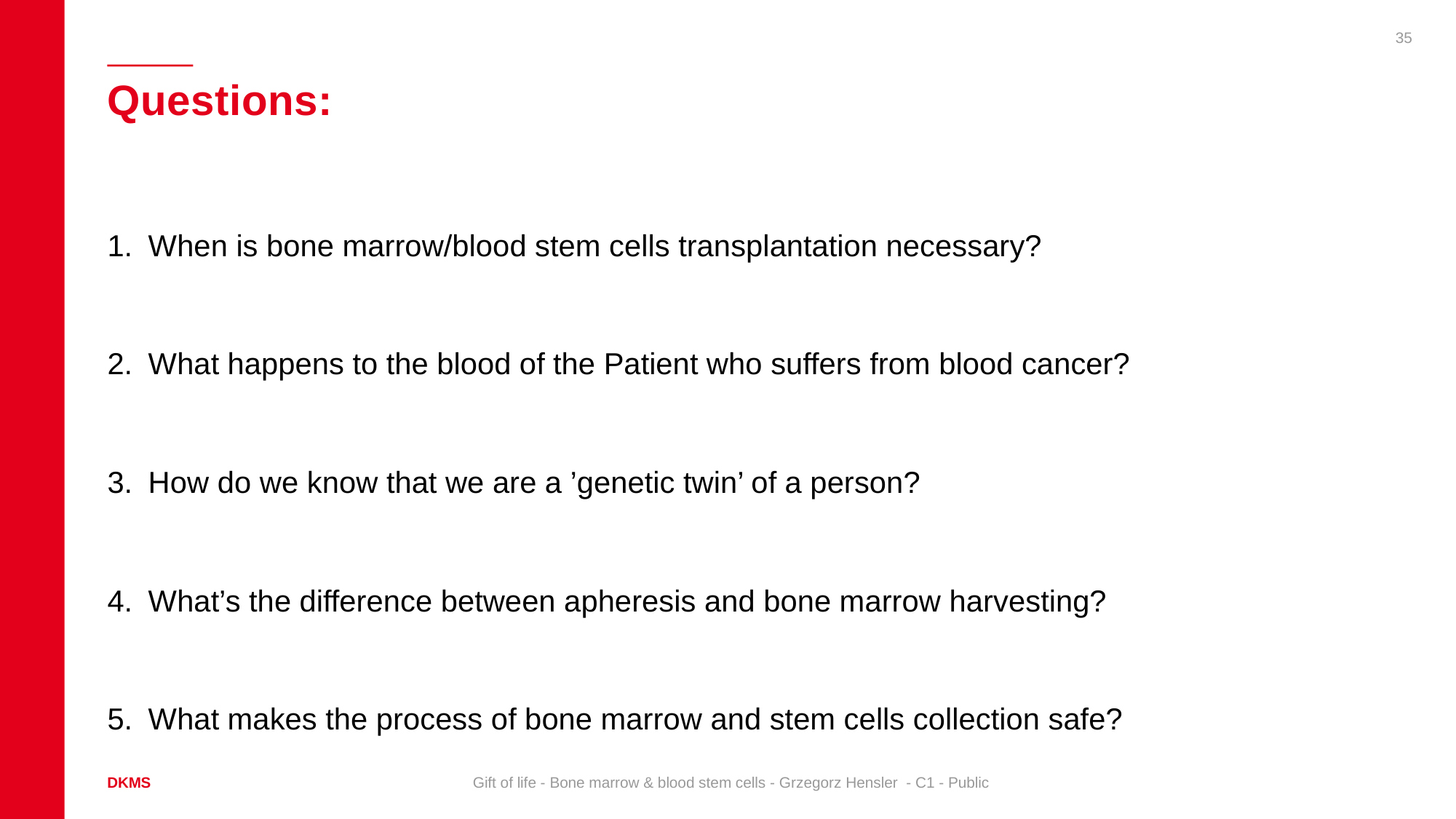

35
# Questions:
When is bone marrow/blood stem cells transplantation necessary?
What happens to the blood of the Patient who suffers from blood cancer?
How do we know that we are a ’genetic twin’ of a person?
What’s the difference between apheresis and bone marrow harvesting?
What makes the process of bone marrow and stem cells collection safe?
Gift of life - Bone marrow & blood stem cells - Grzegorz Hensler  - C1 - Public